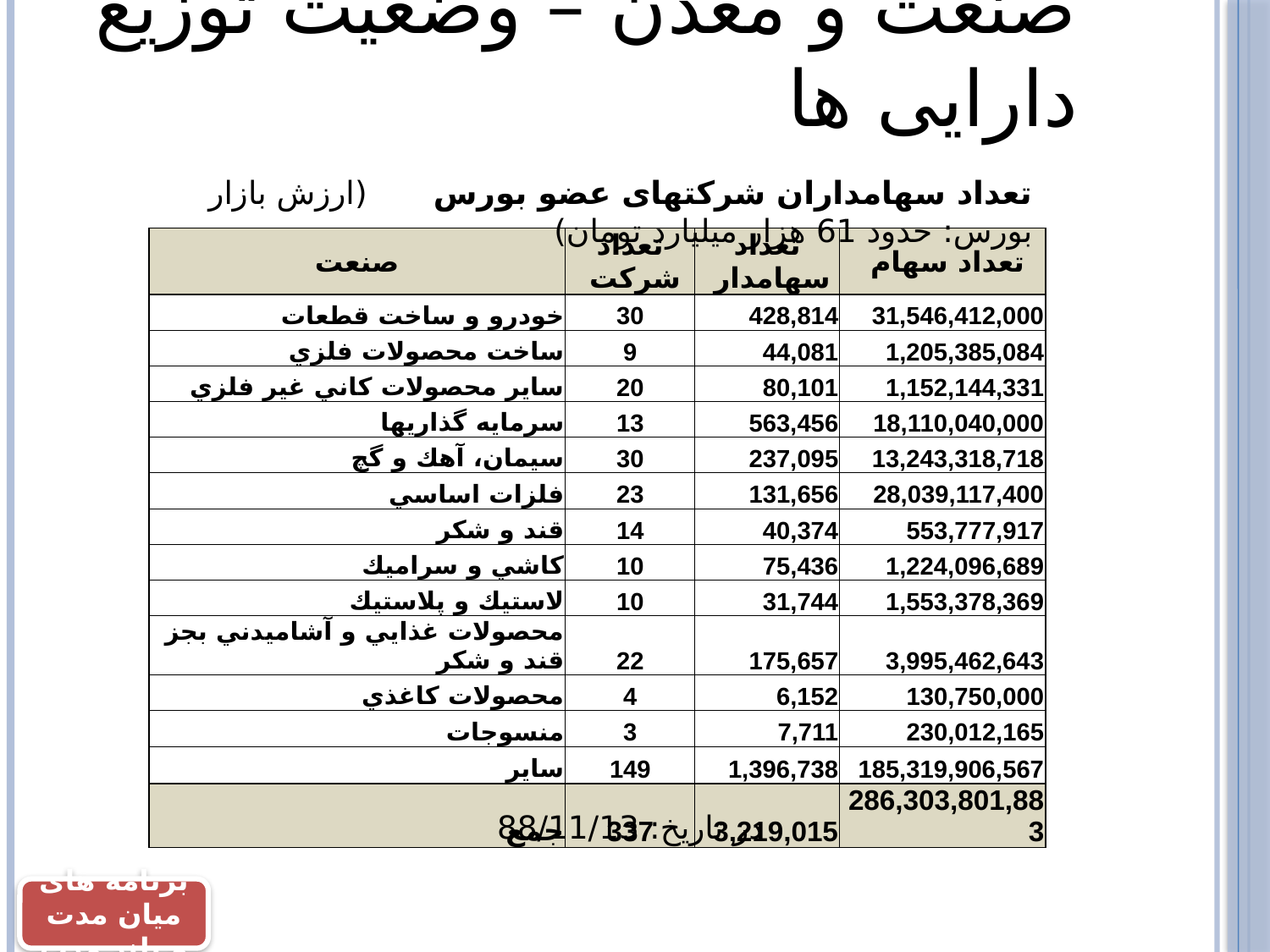

# صنعت و معدن – وضعیت توزیع دارایی ها
تعداد سهامداران شرکتهای عضو بورس      (ارزش بازار بورس: حدود 61 هزار میلیارد تومان)
| صنعت | تعداد شركت | تعداد سهامدار | تعداد سهام |
| --- | --- | --- | --- |
| خودرو و ساخت قطعات | 30 | 428,814 | 31,546,412,000 |
| ساخت محصولات فلزي | 9 | 44,081 | 1,205,385,084 |
| ساير محصولات كاني غير فلزي | 20 | 80,101 | 1,152,144,331 |
| سرمايه گذاريها | 13 | 563,456 | 18,110,040,000 |
| سيمان، آهك و گچ | 30 | 237,095 | 13,243,318,718 |
| فلزات اساسي | 23 | 131,656 | 28,039,117,400 |
| قند و شكر | 14 | 40,374 | 553,777,917 |
| كاشي و سراميك | 10 | 75,436 | 1,224,096,689 |
| لاستيك و پلاستيك | 10 | 31,744 | 1,553,378,369 |
| محصولات غذايي و آشاميدني بجز قند و شكر | 22 | 175,657 | 3,995,462,643 |
| محصولات كاغذي | 4 | 6,152 | 130,750,000 |
| منسوجات | 3 | 7,711 | 230,012,165 |
| سایر | 149 | 1,396,738 | 185,319,906,567 |
| جمع | 337 | 3,219,015 | 286,303,801,883 |
در تاریخ: 88/11/13
برنامه های میان مدت و بلند مدت